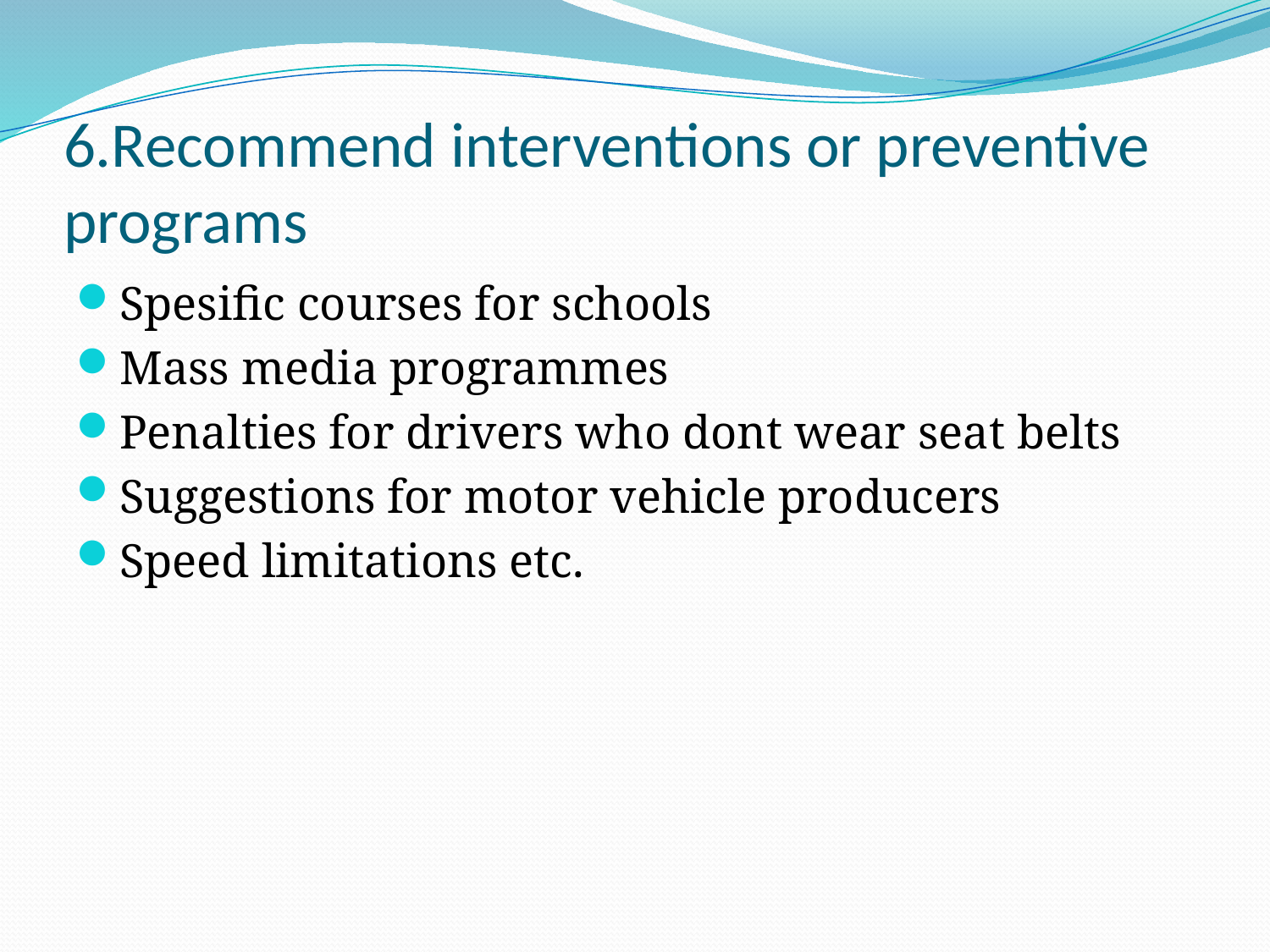

# 6.Recommend interventions or preventive programs
Spesific courses for schools
Mass media programmes
Penalties for drivers who dont wear seat belts
Suggestions for motor vehicle producers
Speed limitations etc.